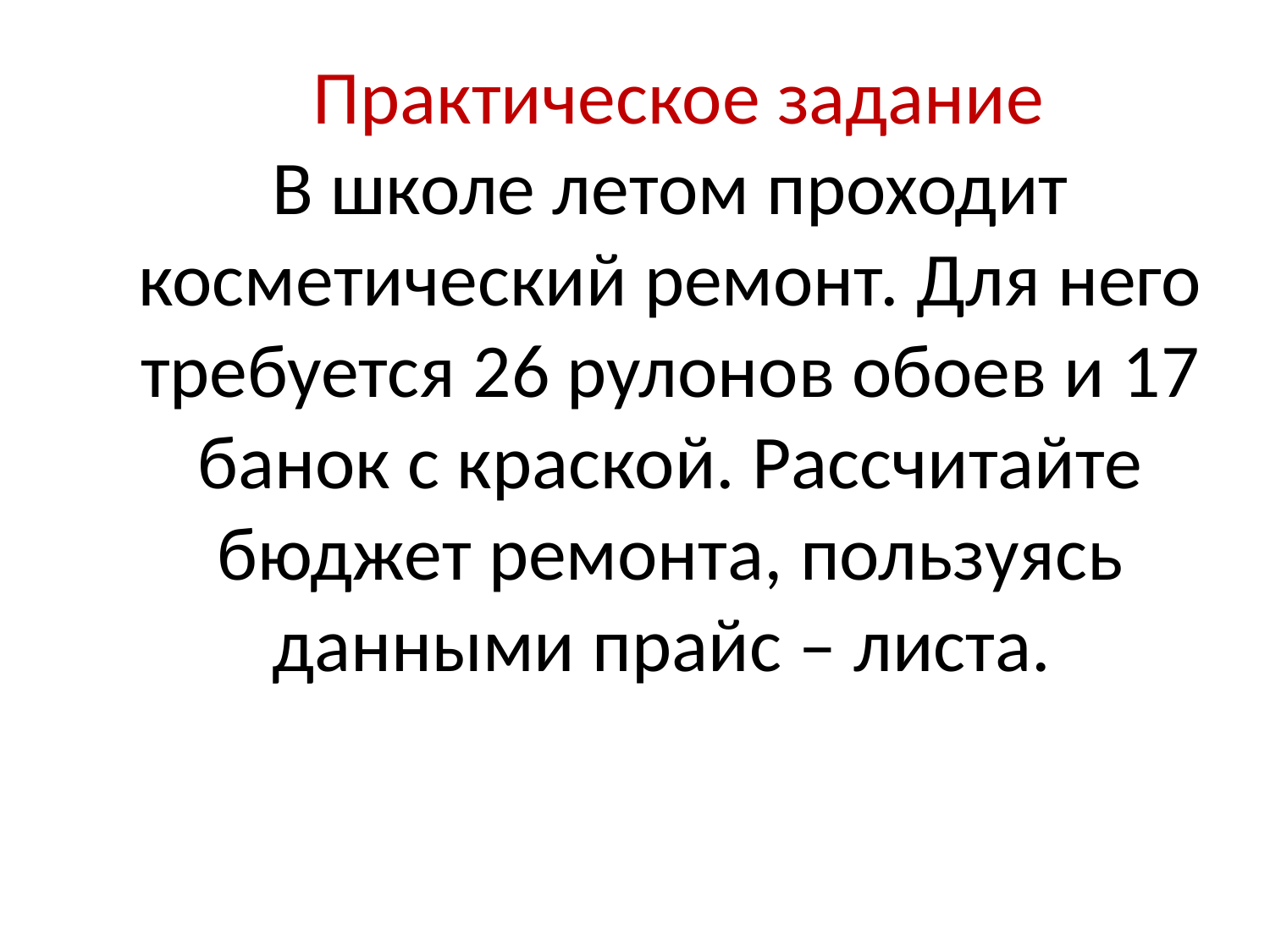

# Практическое задание В школе летом проходит косметический ремонт. Для него требуется 26 рулонов обоев и 17 банок с краской. Рассчитайте бюджет ремонта, пользуясь данными прайс – листа.